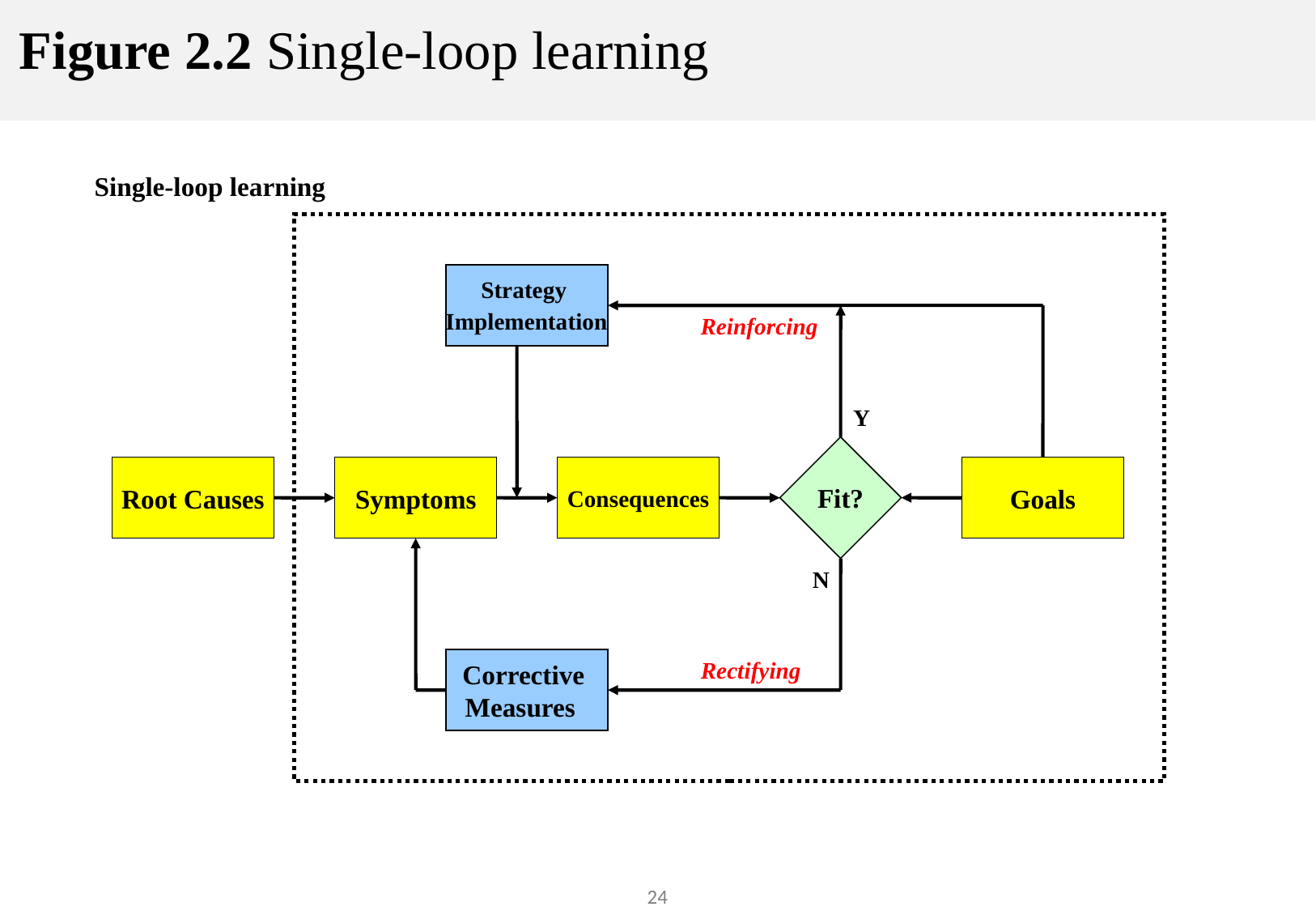

# Figure 2.2 Single-loop learning
Single-loop learning

Strategy
 Implementation

Reinforcing

Y
Fit?
Root Causes
Symptoms
Consequences
Goals

N

Corrective
Measures
Rectifying